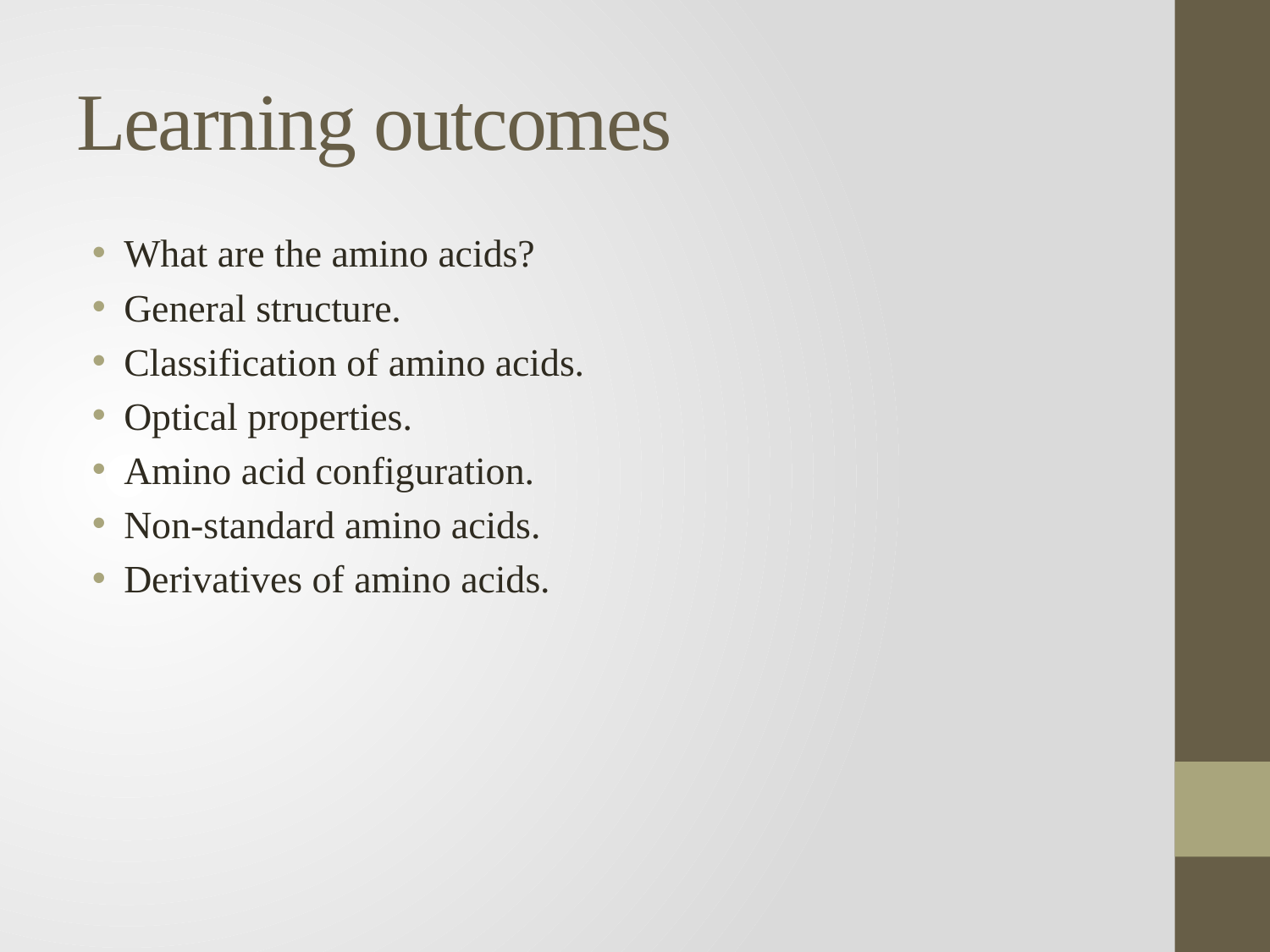

# Learning outcomes
What are the amino acids?
General structure.
Classification of amino acids.
Optical properties.
Amino acid configuration.
Non-standard amino acids.
Derivatives of amino acids.